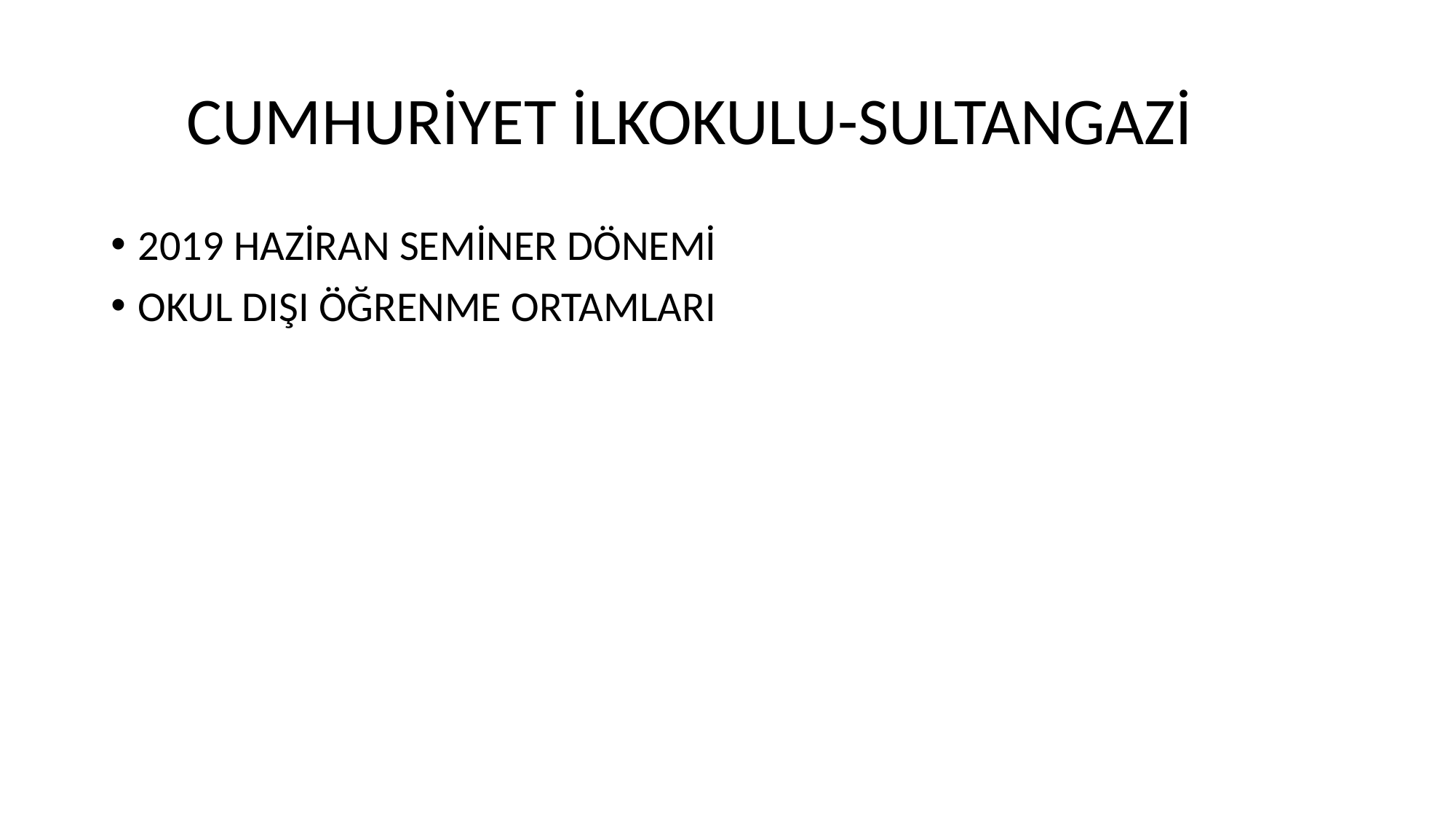

# CUMHURİYET İLKOKULU-SULTANGAZİ
2019 HAZİRAN SEMİNER DÖNEMİ
OKUL DIŞI ÖĞRENME ORTAMLARI